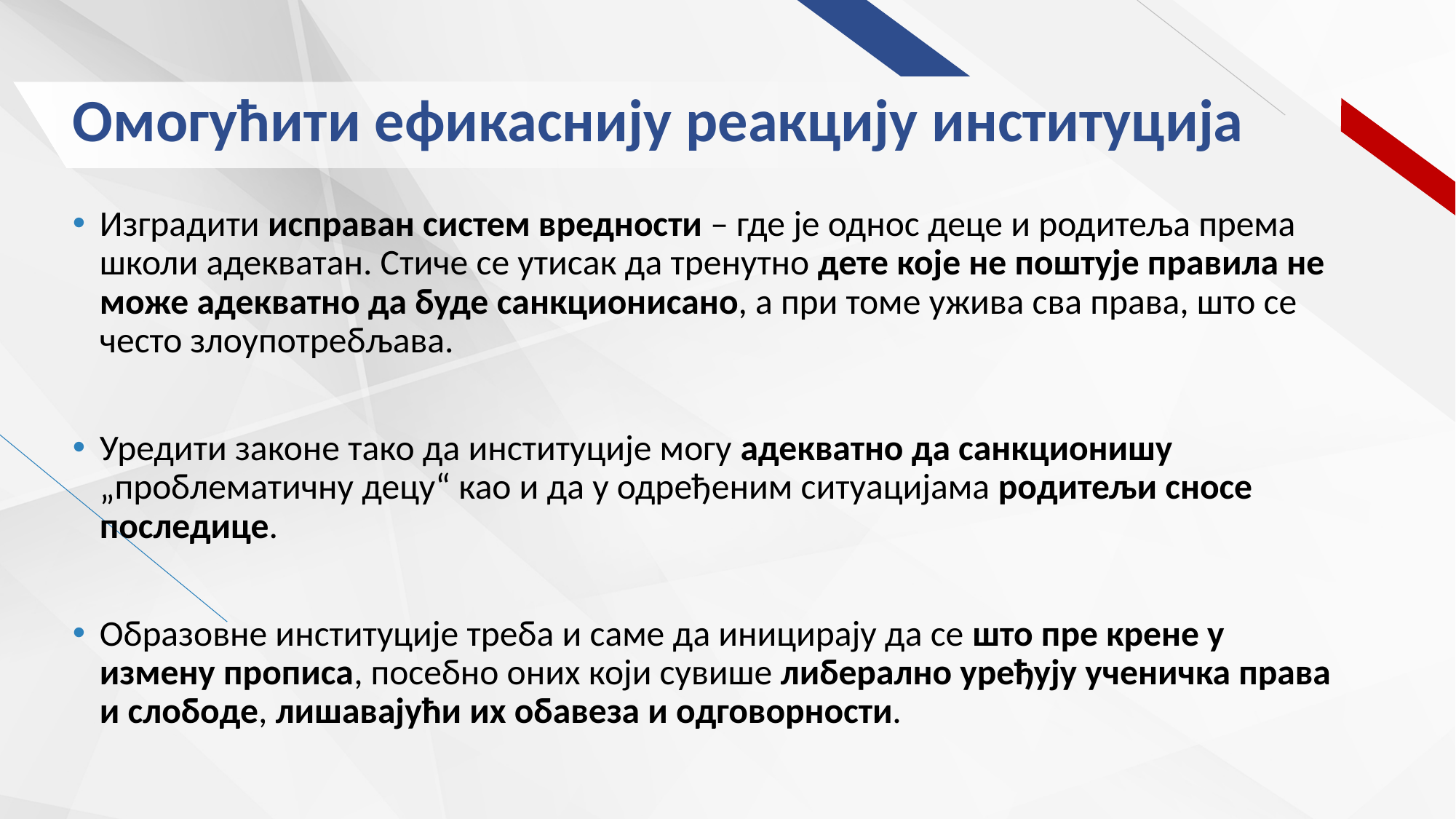

# Омогућити ефикаснију реакцију институција
Изградити исправан систем вредности – где је однос деце и родитеља према школи адекватан. Стиче се утисак да тренутно дете које не поштује правила не може адекватно да буде санкционисано, а при томе ужива сва права, што се често злоупотребљава.

Уредити законе тако да институције могу адекватно да санкционишу „проблематичну децу“ као и да у одређеним ситуацијама родитељи сносе последице.

Образовне институције треба и саме да иницирају да се што пре крене у измену прописа, посебно оних који сувише либерално уређују ученичка права и слободе, лишавајући их обавеза и одговорности.